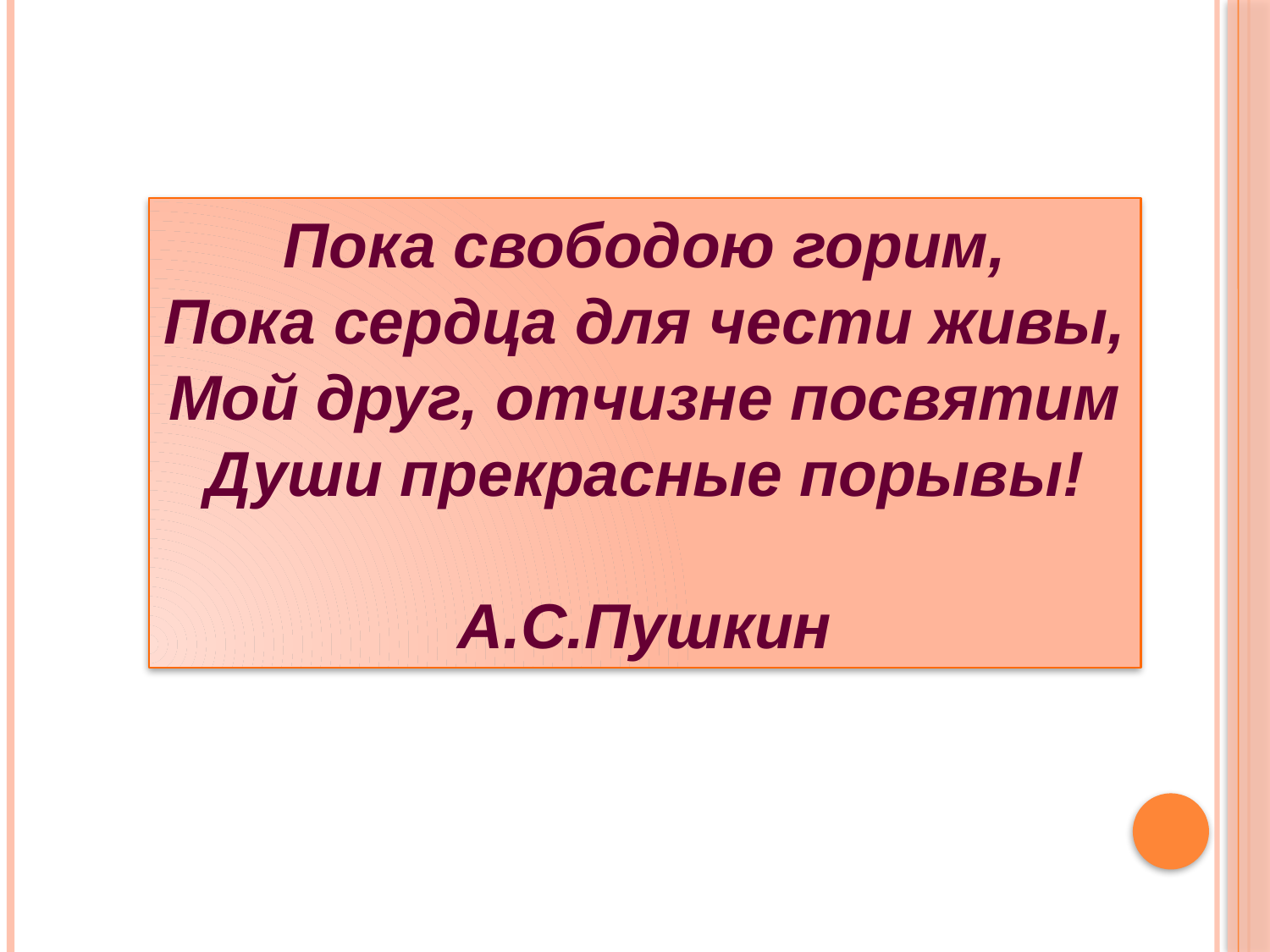

Пока свободою горим,
Пока сердца для чести живы,
Мой друг, отчизне посвятим
Души прекрасные порывы!

А.С.Пушкин